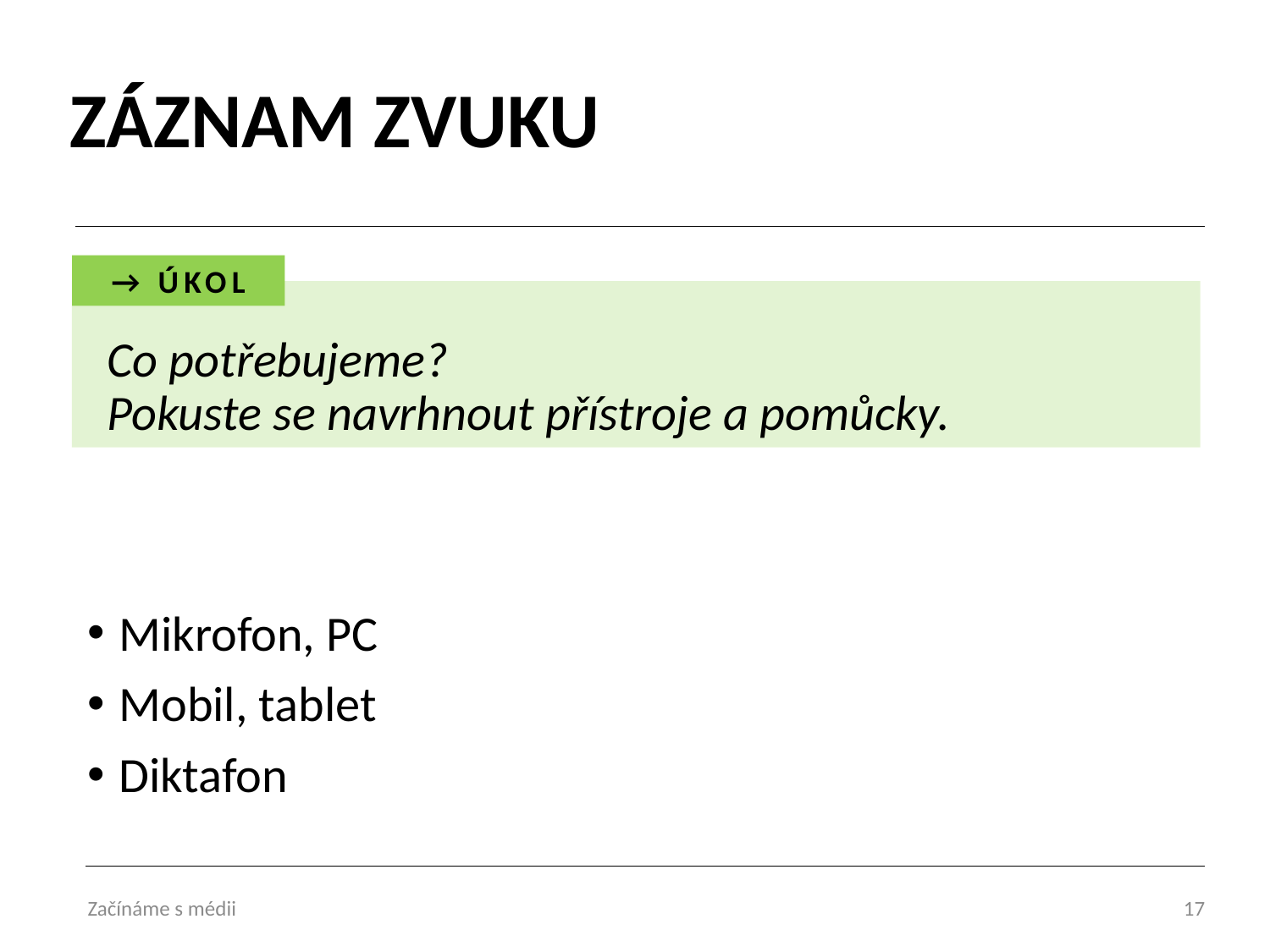

# ZÁZNAM ZVUKU
→ ÚKOL
Co potřebujeme?
Pokuste se navrhnout přístroje a pomůcky.
Mikrofon, PC
Mobil, tablet
Diktafon

Začínáme s médii
17